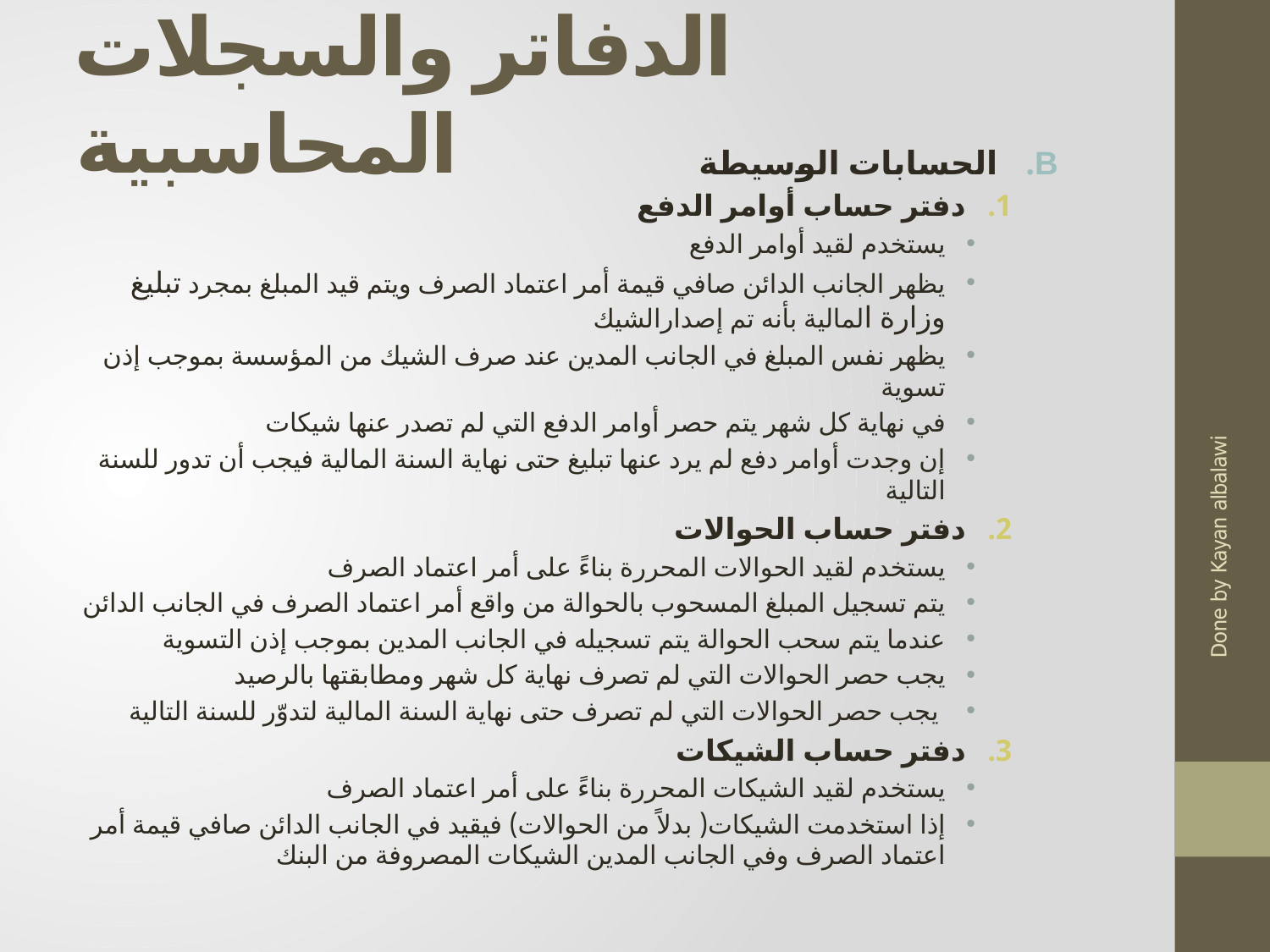

# الدفاتر والسجلات المحاسبية
الحسابات الوسيطة
دفتر حساب أوامر الدفع
يستخدم لقيد أوامر الدفع
يظهر الجانب الدائن صافي قيمة أمر اعتماد الصرف ويتم قيد المبلغ بمجرد تبليغ وزارة المالية بأنه تم إصدارالشيك
يظهر نفس المبلغ في الجانب المدين عند صرف الشيك من المؤسسة بموجب إذن تسوية
في نهاية كل شهر يتم حصر أوامر الدفع التي لم تصدر عنها شيكات
إن وجدت أوامر دفع لم يرد عنها تبليغ حتى نهاية السنة المالية فيجب أن تدور للسنة التالية
دفتر حساب الحوالات
يستخدم لقيد الحوالات المحررة بناءً على أمر اعتماد الصرف
يتم تسجيل المبلغ المسحوب بالحوالة من واقع أمر اعتماد الصرف في الجانب الدائن
عندما يتم سحب الحوالة يتم تسجيله في الجانب المدين بموجب إذن التسوية
يجب حصر الحوالات التي لم تصرف نهاية كل شهر ومطابقتها بالرصيد
 يجب حصر الحوالات التي لم تصرف حتى نهاية السنة المالية لتدوّر للسنة التالية
دفتر حساب الشيكات
يستخدم لقيد الشيكات المحررة بناءً على أمر اعتماد الصرف
إذا استخدمت الشيكات( بدلاً من الحوالات) فيقيد في الجانب الدائن صافي قيمة أمر اعتماد الصرف وفي الجانب المدين الشيكات المصروفة من البنك

Done by Kayan albalawi